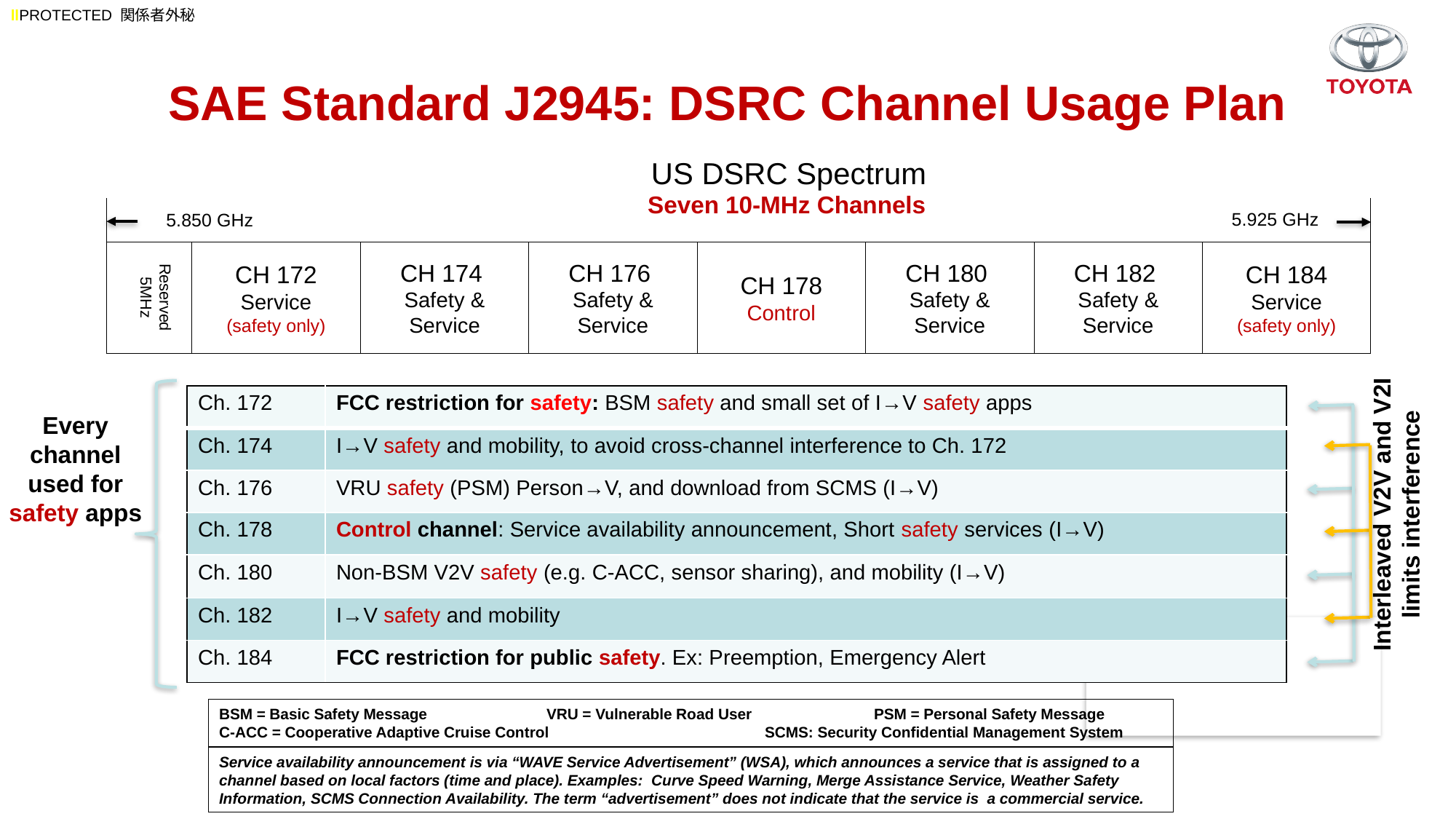

# SAE Standard J2945: DSRC Channel Usage Plan
US DSRC Spectrum

5.925 GHz
5.850 GHz

CH 172
Service
(safety only)

CH 174
Safety &
Service

CH 176
Safety &
Service

CH 178 Control

CH 180
Safety &
Service

CH 182
Safety &
Service

CH 184 Service
(safety only)

Reserved 5MHz

Seven 10-MHz Channels
Interleaved V2V and V2I limits interference

Every channel used for safety apps

BSM = Basic Safety Message		VRU = Vulnerable Road User		PSM = Personal Safety Message
C-ACC = Cooperative Adaptive Cruise Control		SCMS: Security Confidential Management System
| Ch. 172 | FCC restriction for safety: BSM safety and small set of I→V safety apps |
| --- | --- |
| Ch. 174 | I→V safety and mobility, to avoid cross-channel interference to Ch. 172 |
| Ch. 176 | VRU safety (PSM) Person→V, and download from SCMS (I→V) |
| Ch. 178 | Control channel: Service availability announcement, Short safety services (I→V) |
| Ch. 180 | Non-BSM V2V safety (e.g. C-ACC, sensor sharing), and mobility (I→V) |
| Ch. 182 | I→V safety and mobility |
| Ch. 184 | FCC restriction for public safety. Ex: Preemption, Emergency Alert |
Service availability announcement is via “WAVE Service Advertisement” (WSA), which announces a service that is assigned to a channel based on local factors (time and place). Examples:  Curve Speed Warning, Merge Assistance Service, Weather Safety Information, SCMS Connection Availability. The term “advertisement” does not indicate that the service is  a commercial service.